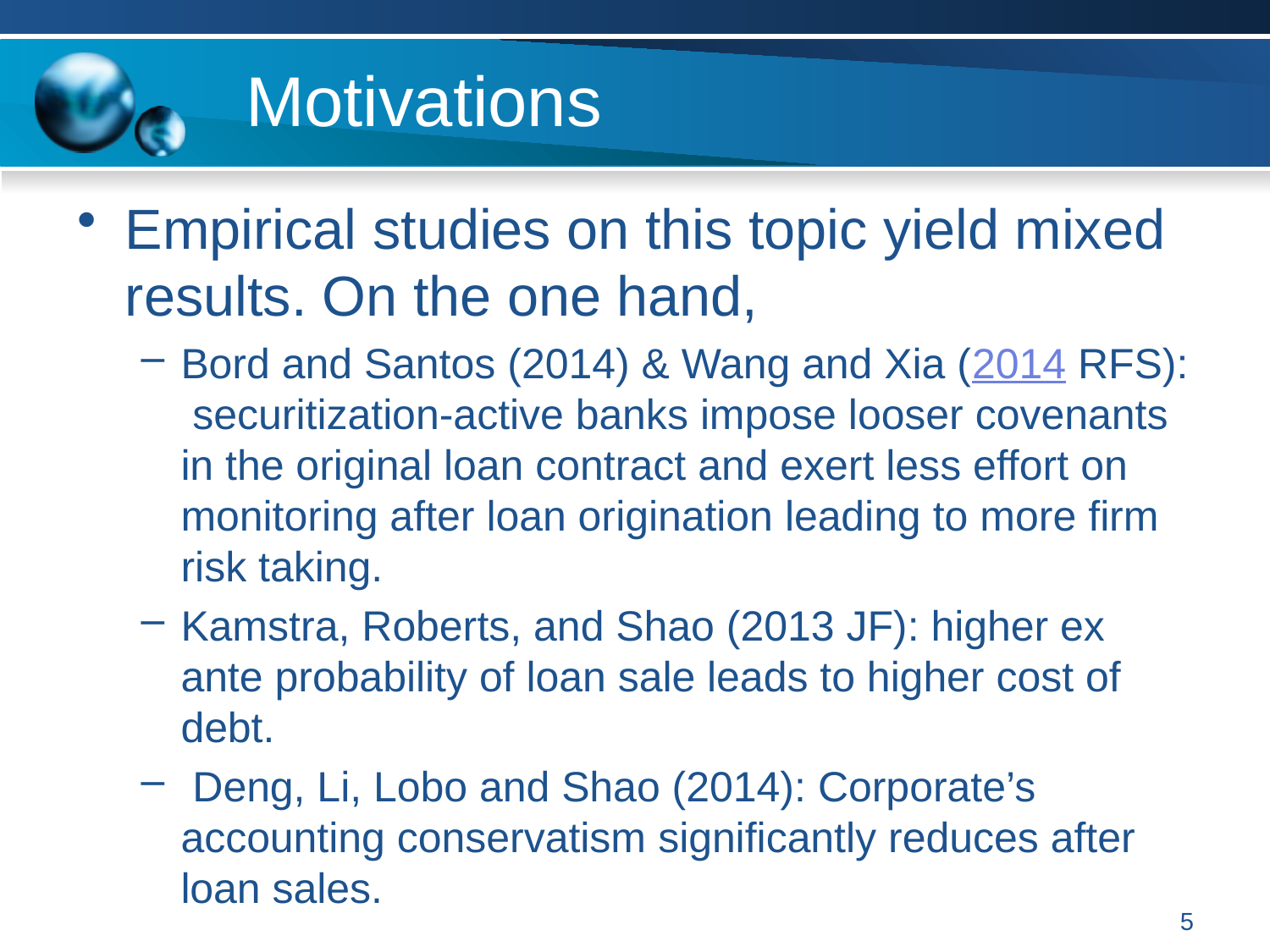

# Motivations
Empirical studies on this topic yield mixed results. On the one hand,
Bord and Santos (2014) & Wang and Xia (2014 RFS):  securitization-active banks impose looser covenants in the original loan contract and exert less effort on monitoring after loan origination leading to more firm risk taking.
Kamstra, Roberts, and Shao (2013 JF): higher ex ante probability of loan sale leads to higher cost of debt.
 Deng, Li, Lobo and Shao (2014): Corporate’s accounting conservatism significantly reduces after loan sales.
5